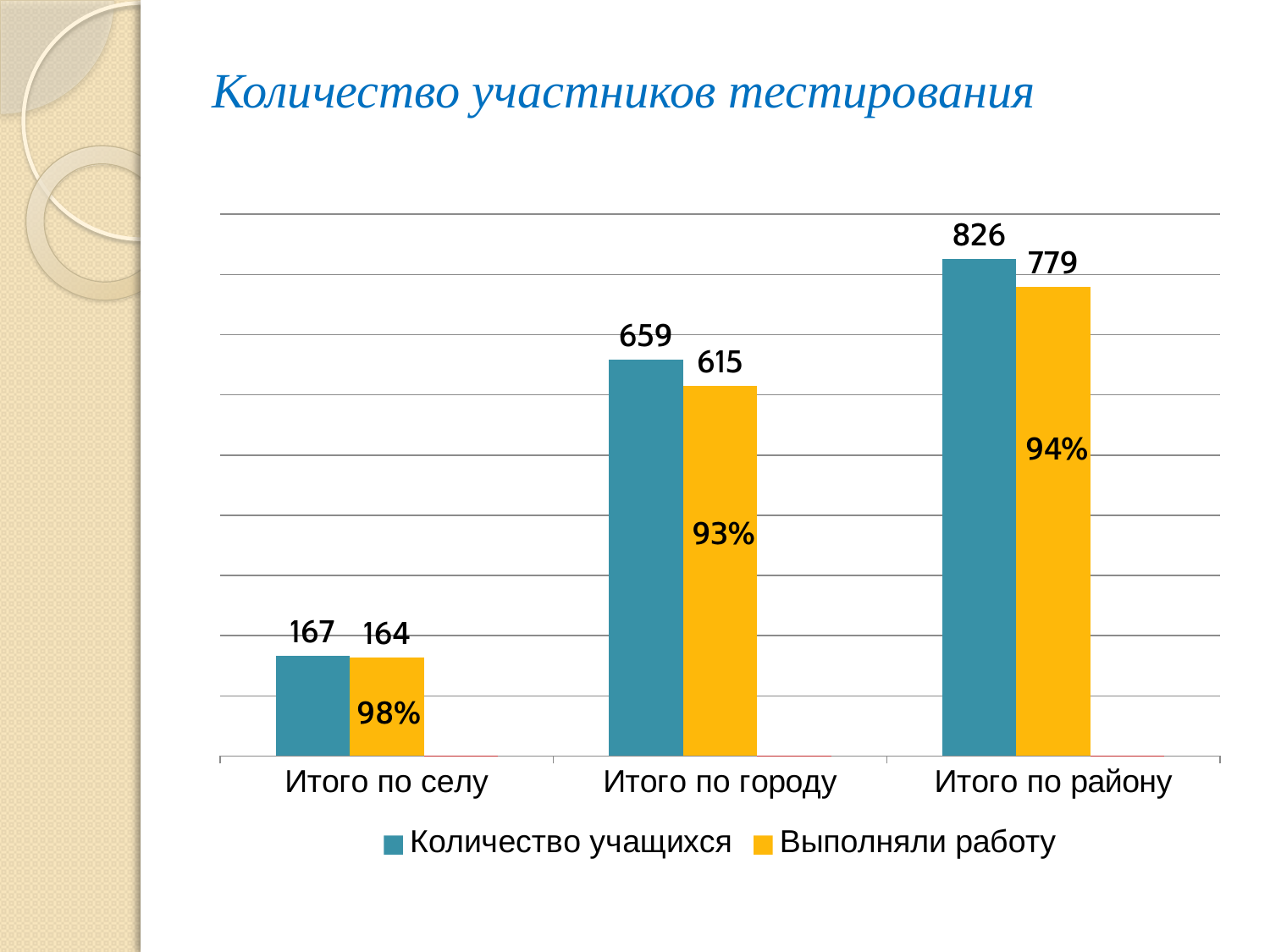

# Количество участников тестирования

### Chart

| Category | Количество учащихся | Выполняли работу | Столбец2 |
|---|---|---|---|
| Итого по селу | 167.0 | 164.0 | 0.9820359281437125 |
| Итого по городу | 659.0 | 615.0 | 0.9332321699544754 |
| Итого по району | 826.0 | 779.0 | 0.9430992736077495 |